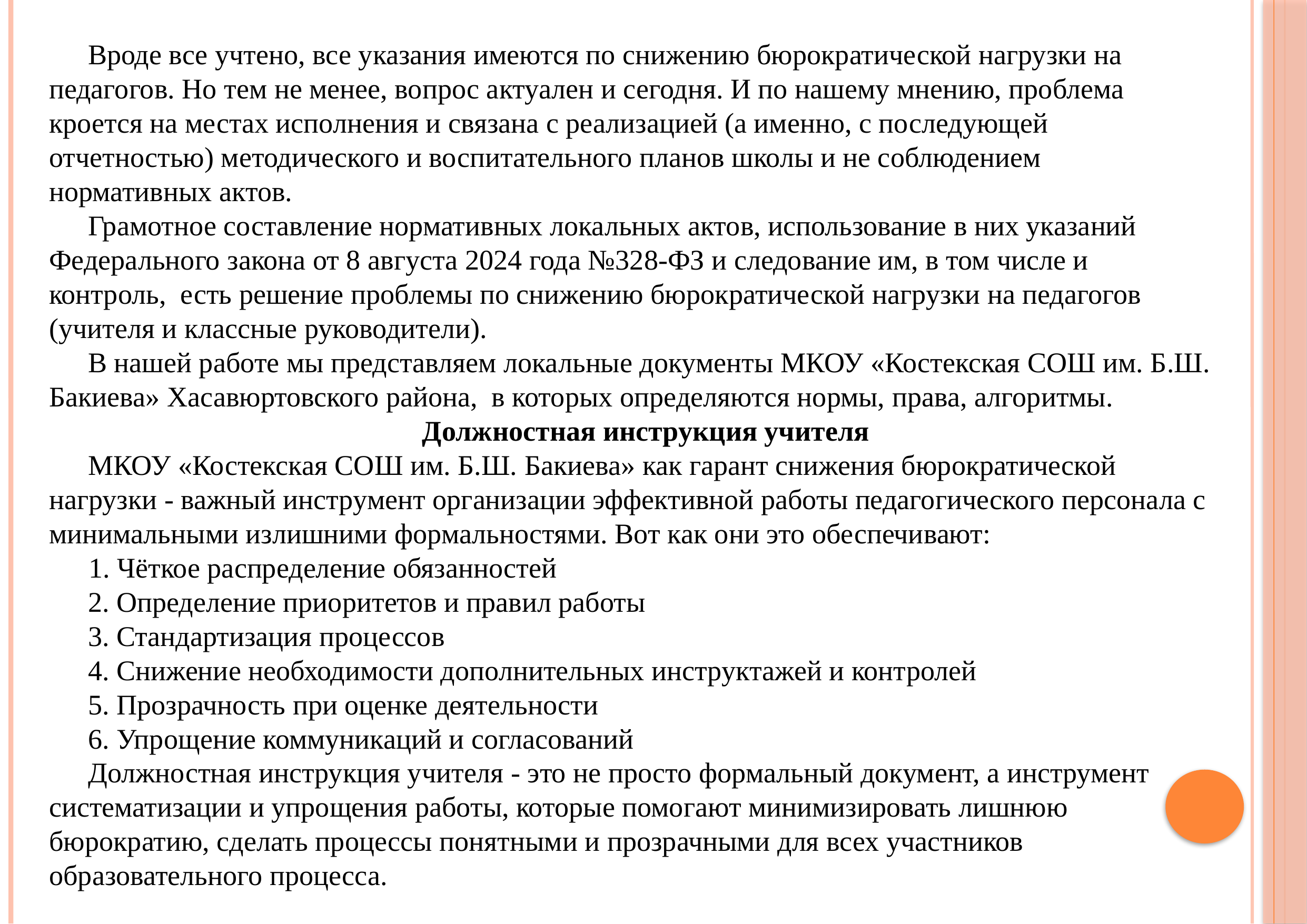

Вроде все учтено, все указания имеются по снижению бюрократической нагрузки на педагогов. Но тем не менее, вопрос актуален и сегодня. И по нашему мнению, проблема кроется на местах исполнения и связана с реализацией (а именно, с последующей отчетностью) методического и воспитательного планов школы и не соблюдением нормативных актов.
Грамотное составление нормативных локальных актов, использование в них указаний Федерального закона от 8 августа 2024 года №328-ФЗ и следование им, в том числе и контроль,  есть решение проблемы по снижению бюрократической нагрузки на педагогов (учителя и классные руководители).
В нашей работе мы представляем локальные документы МКОУ «Костекская СОШ им. Б.Ш. Бакиева» Хасавюртовского района,  в которых определяются нормы, права, алгоритмы.
Должностная инструкция учителя
МКОУ «Костекская СОШ им. Б.Ш. Бакиева» как гарант снижения бюрократической нагрузки - важный инструмент организации эффективной работы педагогического персонала с минимальными излишними формальностями. Вот как они это обеспечивают:
1. Чёткое распределение обязанностей
2. Определение приоритетов и правил работы
3. Стандартизация процессов
4. Снижение необходимости дополнительных инструктажей и контролей
5. Прозрачность при оценке деятельности
6. Упрощение коммуникаций и согласований
Должностная инструкция учителя - это не просто формальный документ, а инструмент систематизации и упрощения работы, которые помогают минимизировать лишнюю бюрократию, сделать процессы понятными и прозрачными для всех участников образовательного процесса.